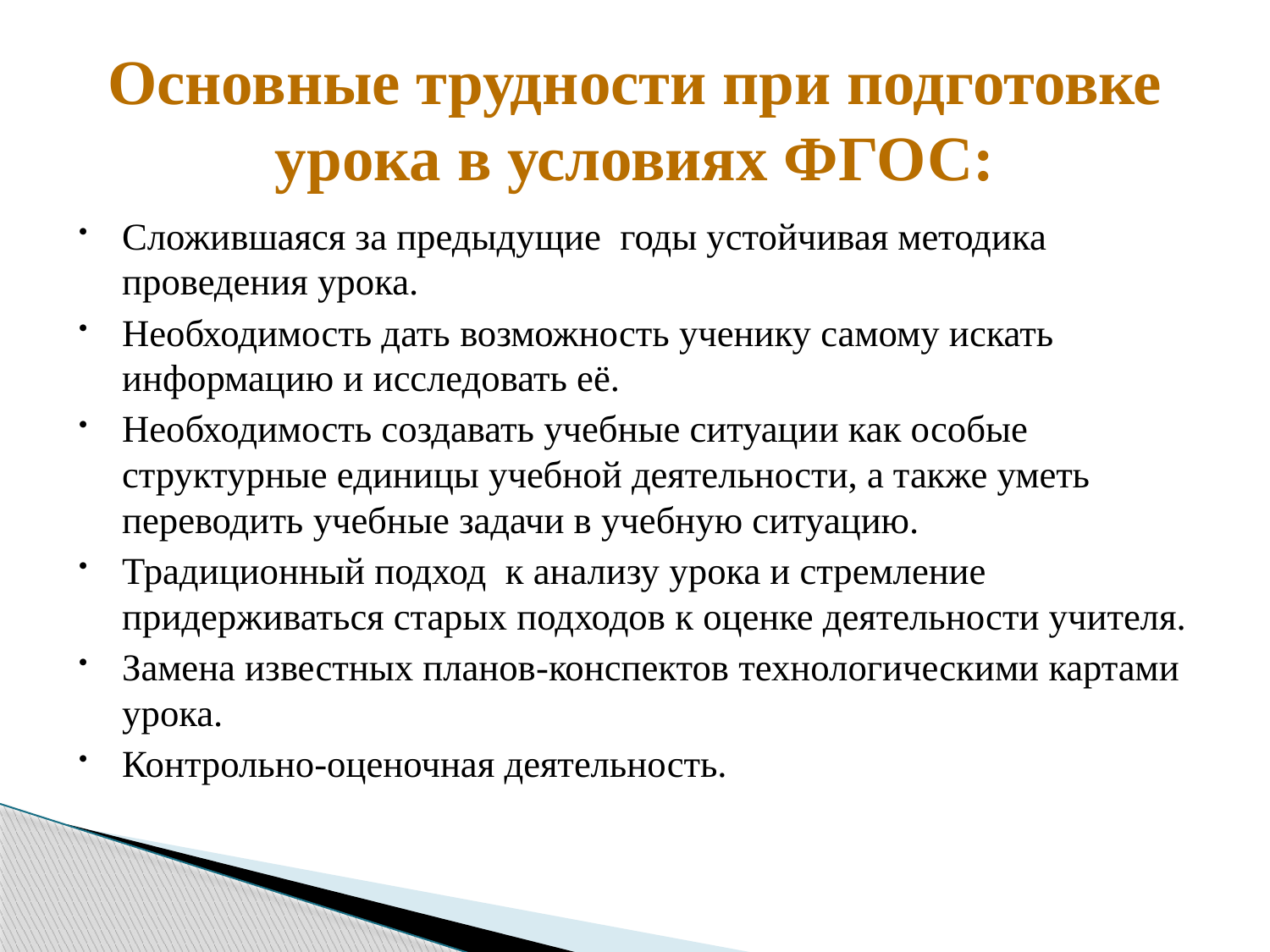

# Основные трудности при подготовке урока в условиях ФГОС:
Сложившаяся за предыдущие  годы устойчивая методика проведения урока.
Необходимость дать возможность ученику самому искать информацию и исследовать её.
Необходимость создавать учебные ситуации как особые структурные единицы учебной деятельности, а также уметь переводить учебные задачи в учебную ситуацию.
Традиционный подход  к анализу урока и стремление придерживаться старых подходов к оценке деятельности учителя.
Замена известных планов-конспектов технологическими картами урока.
Контрольно-оценочная деятельность.